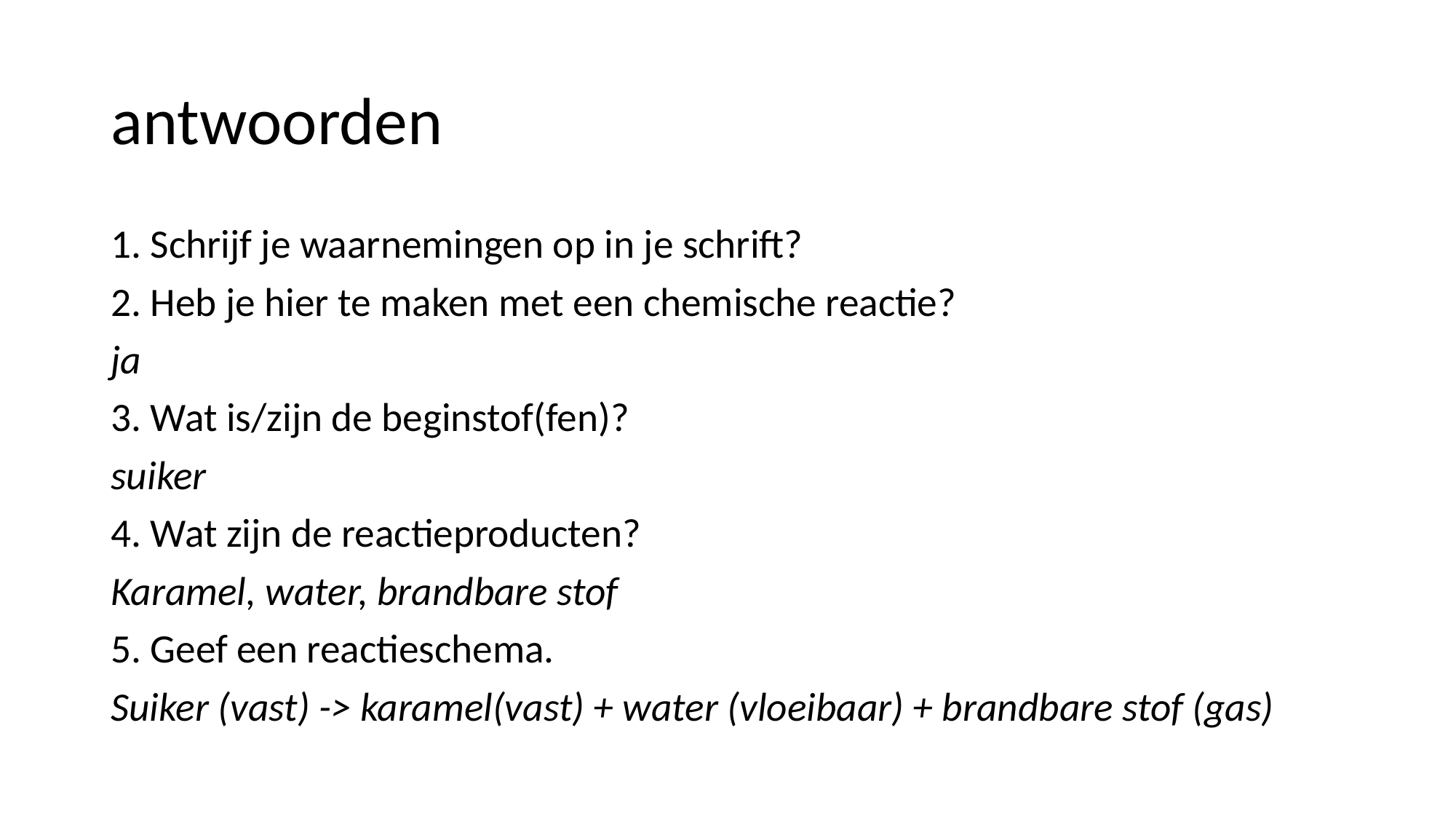

# antwoorden
1. Schrijf je waarnemingen op in je schrift?
2. Heb je hier te maken met een chemische reactie?
ja
3. Wat is/zijn de beginstof(fen)?
suiker
4. Wat zijn de reactieproducten?
Karamel, water, brandbare stof
5. Geef een reactieschema.
Suiker (vast) -> karamel(vast) + water (vloeibaar) + brandbare stof (gas)